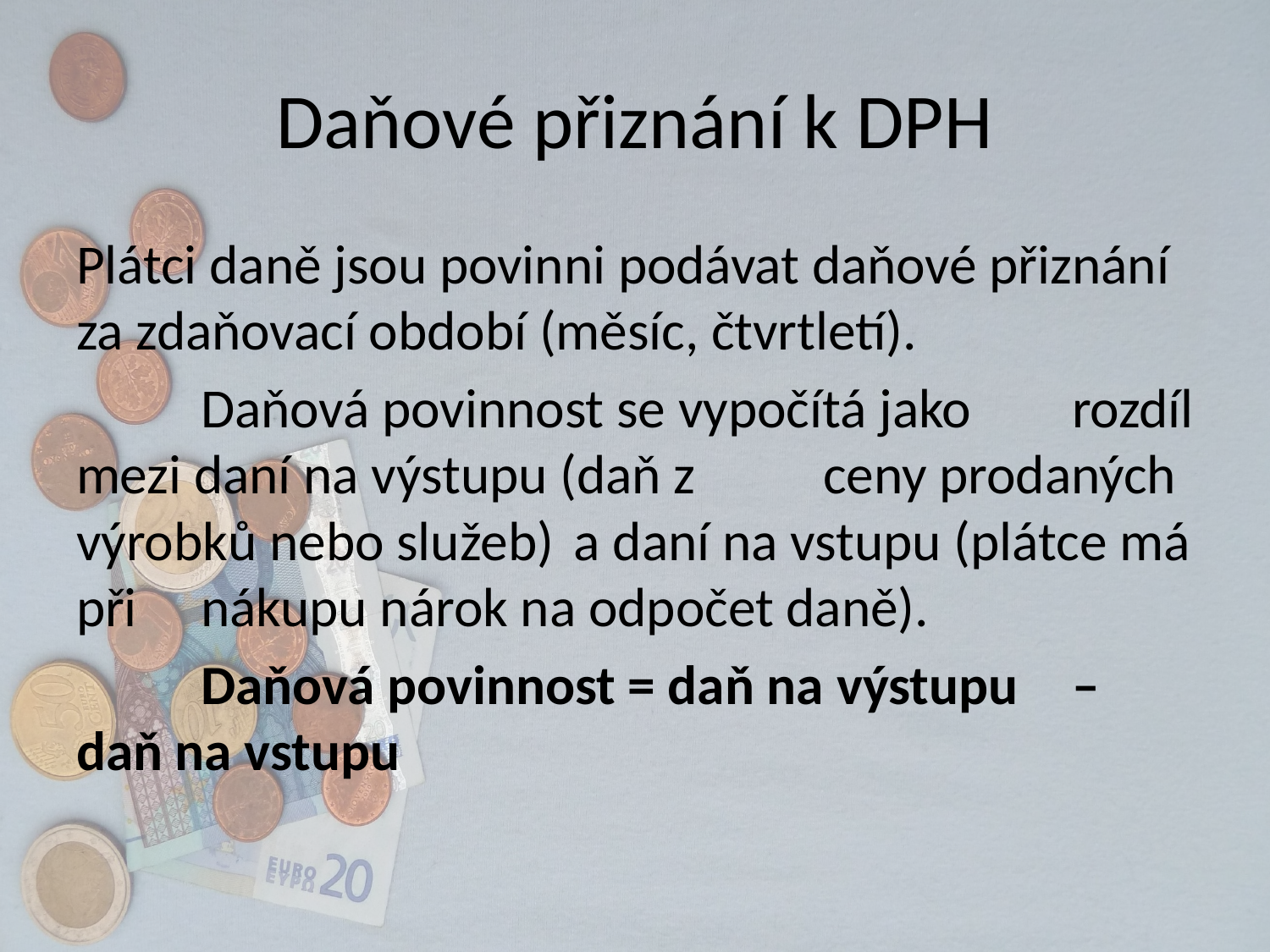

# Daňové přiznání k DPH
Plátci daně jsou povinni podávat daňové přiznání za zdaňovací období (měsíc, čtvrtletí).
		Daňová povinnost se vypočítá jako 		rozdíl mezi daní na výstupu (daň z 		ceny prodaných výrobků nebo služeb) 		a daní na vstupu (plátce má při 			nákupu nárok na odpočet daně).
		Daňová povinnost = daň na výstupu 		– daň na vstupu